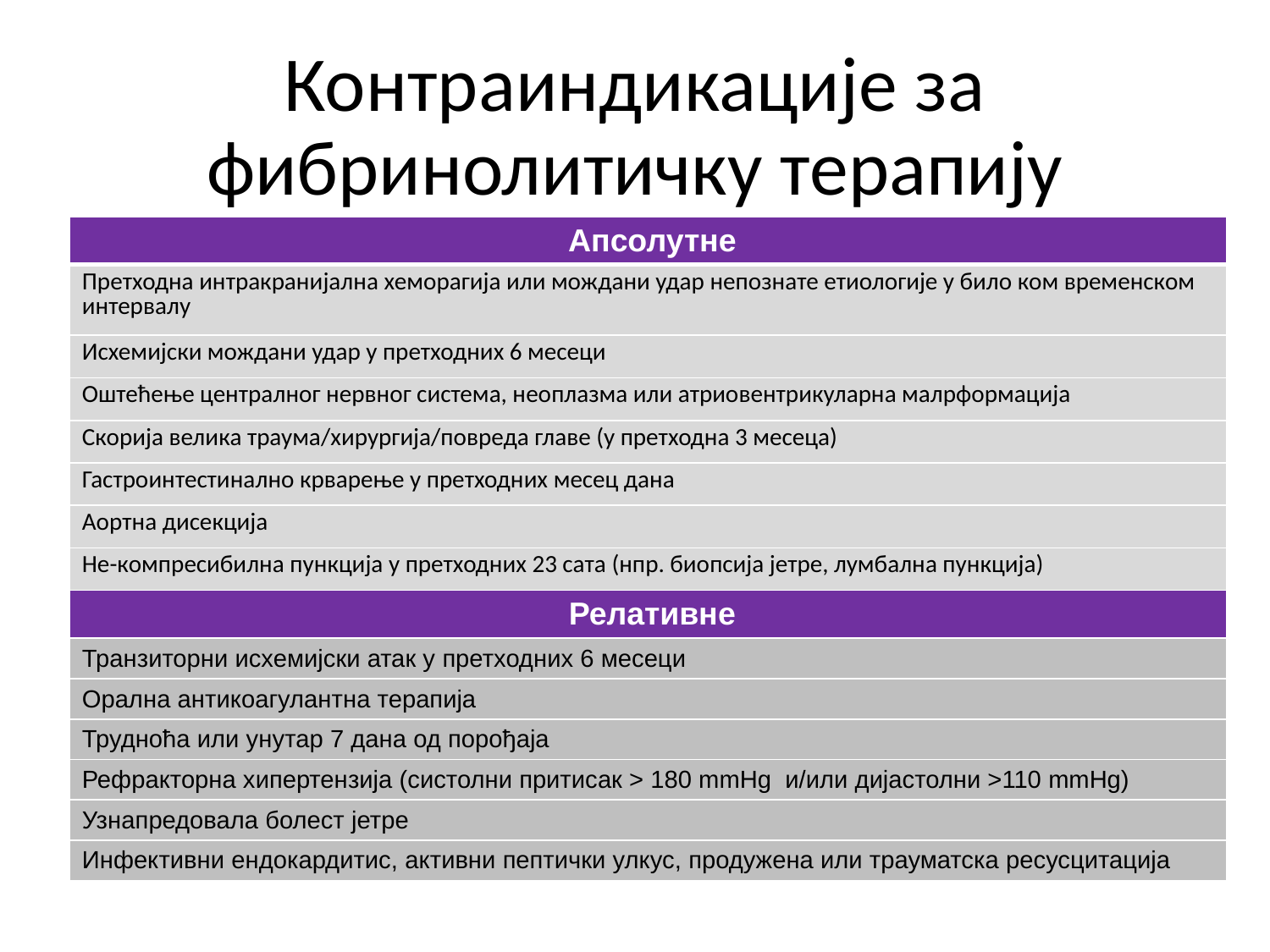

# Контраиндикације за фибринолитичку терапију
| Апсолутне |
| --- |
| Претходна интракранијална хеморагија или мождани удар непознате етиологије у било ком временском интервалу |
| Исхемијски мождани удар у претходних 6 месеци |
| Оштећење централног нервног система, неоплазма или атриовентрикуларна малрформација |
| Скорија велика траума/хирургија/повреда главе (у претходна 3 месеца) |
| Гастроинтестинално крварење у претходних месец дана |
| Аортна дисекција |
| Не-компресибилна пункција у претходних 23 сата (нпр. биопсија јетре, лумбална пункција) |
| Релативне |
| Транзиторни исхемијски атак у претходних 6 месеци |
| Орална антикоагулантна терапија |
| Трудноћа или унутар 7 дана од порођаја |
| Рефракторна хипертензија (систолни притисак > 180 mmHg и/или дијастолни >110 mmHg) |
| Узнапредовала болест јетре |
| Инфективни ендокардитис, активни пептички улкус, продужена или трауматска ресусцитација |